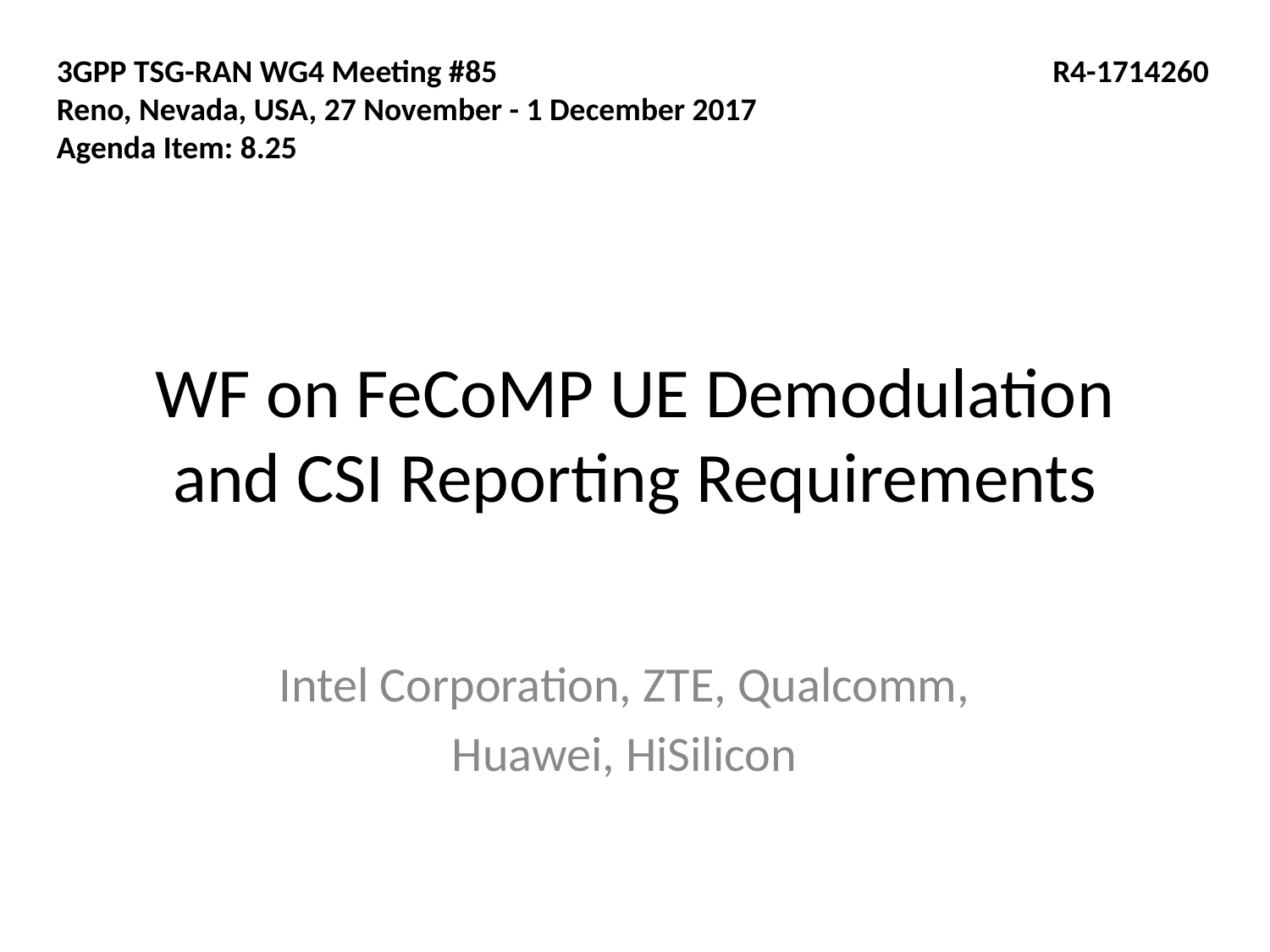

3GPP TSG-RAN WG4 Meeting #85
Reno, Nevada, USA, 27 November - 1 December 2017
Agenda Item: 8.25
R4-1714260
# WF on FeCoMP UE Demodulation and CSI Reporting Requirements
Intel Corporation, ZTE, Qualcomm,
Huawei, HiSilicon